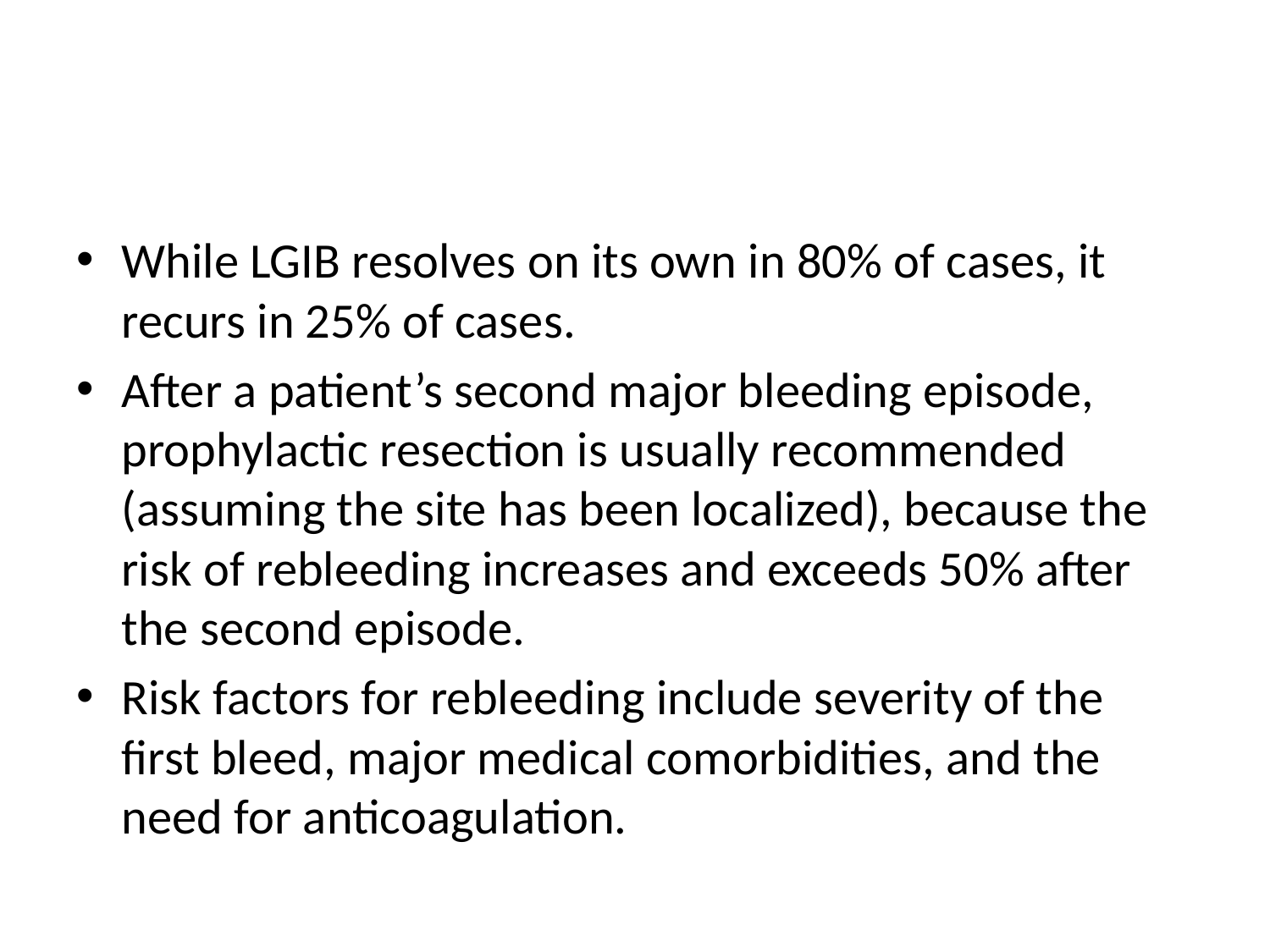

#
While LGIB resolves on its own in 80% of cases, it recurs in 25% of cases.
After a patient’s second major bleeding episode, prophylactic resection is usually recommended (assuming the site has been localized), because the risk of rebleeding increases and exceeds 50% after the second episode.
Risk factors for rebleeding include severity of the first bleed, major medical comorbidities, and the need for anticoagulation.